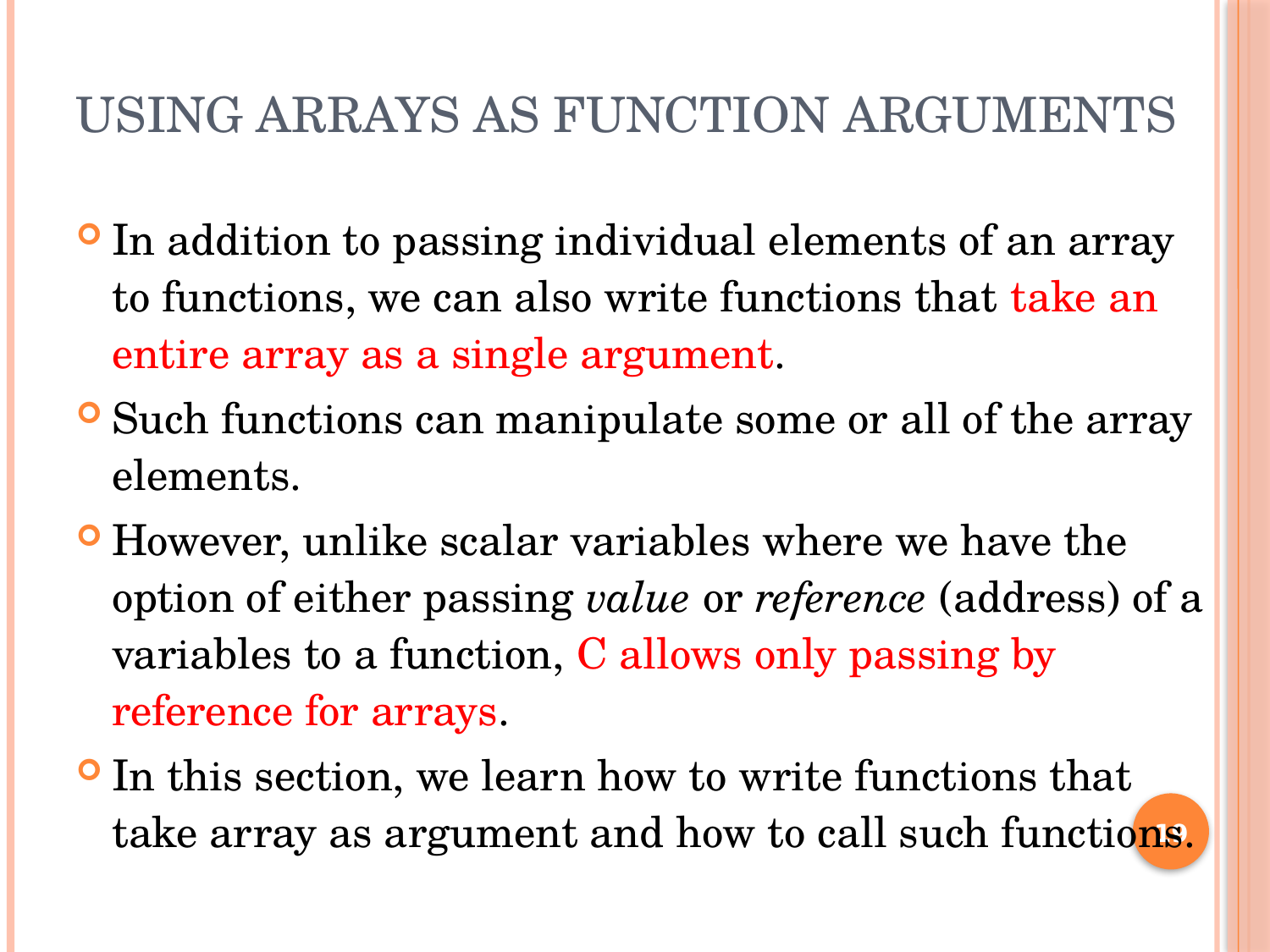

# Using arrays as function arguments
In addition to passing individual elements of an array to functions, we can also write functions that take an entire array as a single argument.
Such functions can manipulate some or all of the array elements.
However, unlike scalar variables where we have the option of either passing value or reference (address) of a variables to a function, C allows only passing by reference for arrays.
In this section, we learn how to write functions that take array as argument and how to call such functions.
19